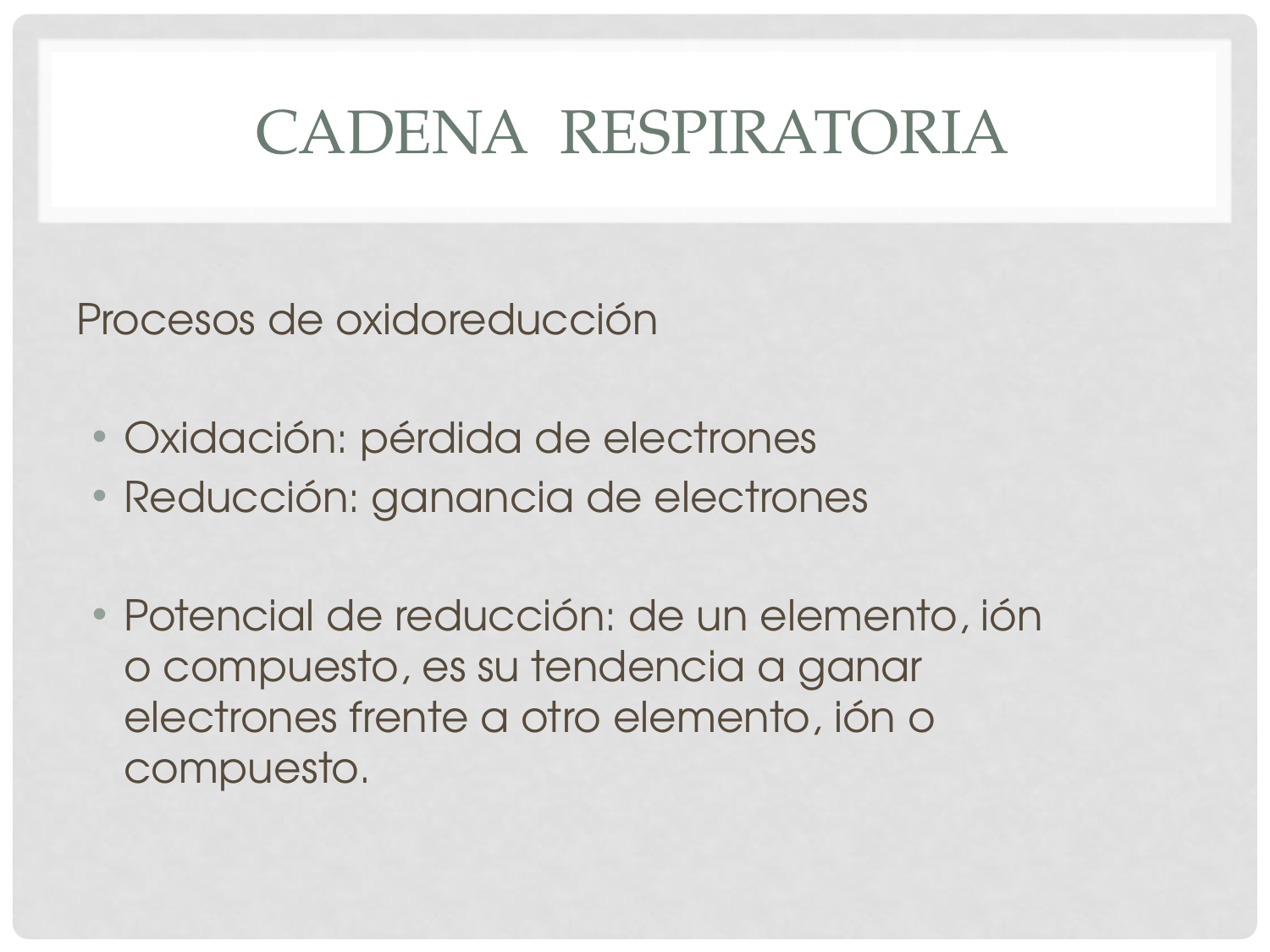

# Cadena  respiratoria
Procesos de oxidoreducción

Oxidación: pérdida de electrones
Reducción: ganancia de electrones

Potencial de reducción: de un elemento, ión o compuesto, es su tendencia a ganar electrones frente a otro elemento, ión o compuesto.